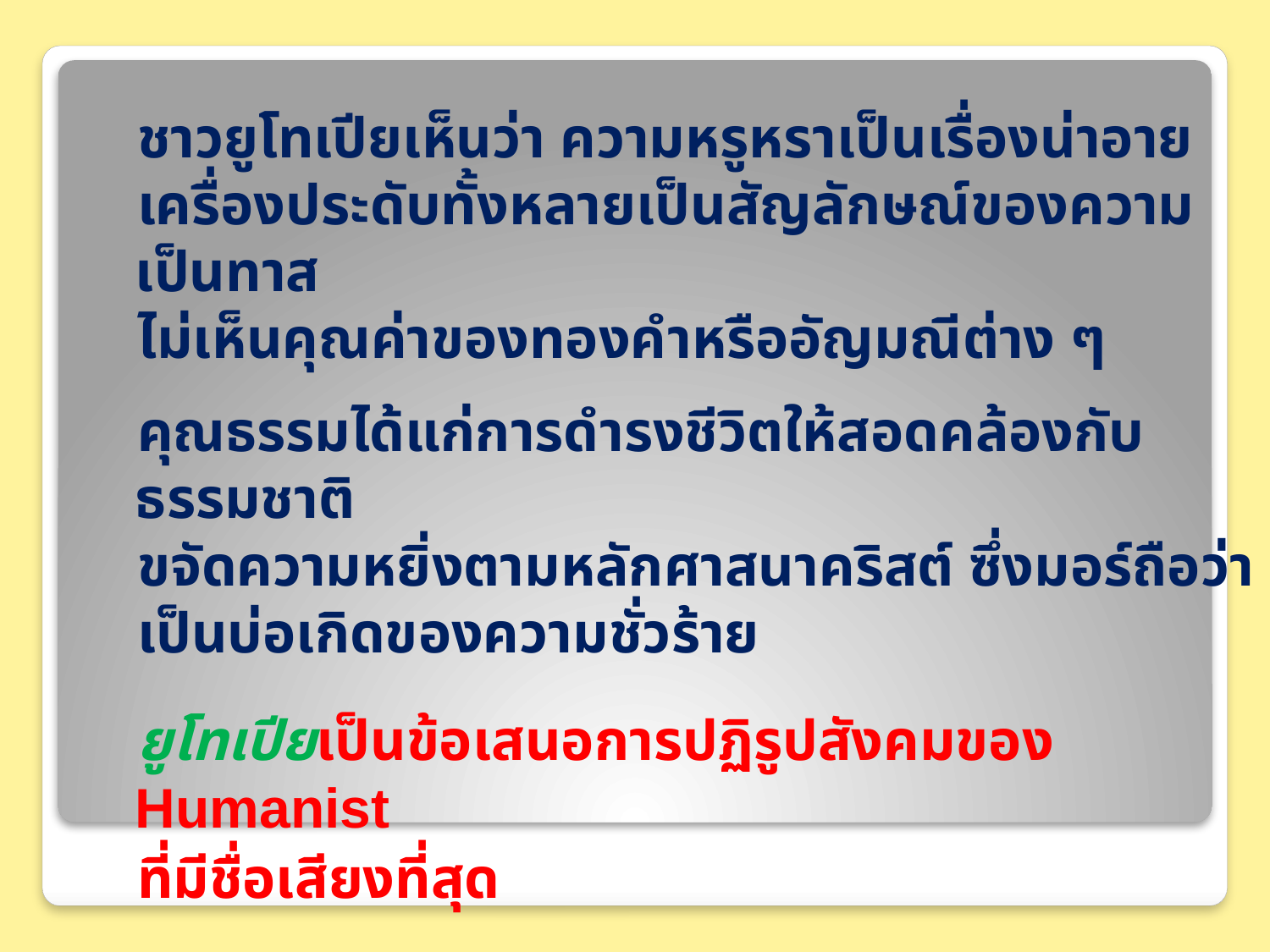

ชาวยูโทเปียเห็นว่า ความหรูหราเป็นเรื่องน่าอาย
เครื่องประดับทั้งหลายเป็นสัญลักษณ์ของความเป็นทาส
ไม่เห็นคุณค่าของทองคำหรืออัญมณีต่าง ๆ

คุณธรรมได้แก่การดำรงชีวิตให้สอดคล้องกับธรรมชาติ
ขจัดความหยิ่งตามหลักศาสนาคริสต์ ซึ่งมอร์ถือว่า
เป็นบ่อเกิดของความชั่วร้าย

ยูโทเปียเป็นข้อเสนอการปฏิรูปสังคมของ Humanist
ที่มีชื่อเสียงที่สุด